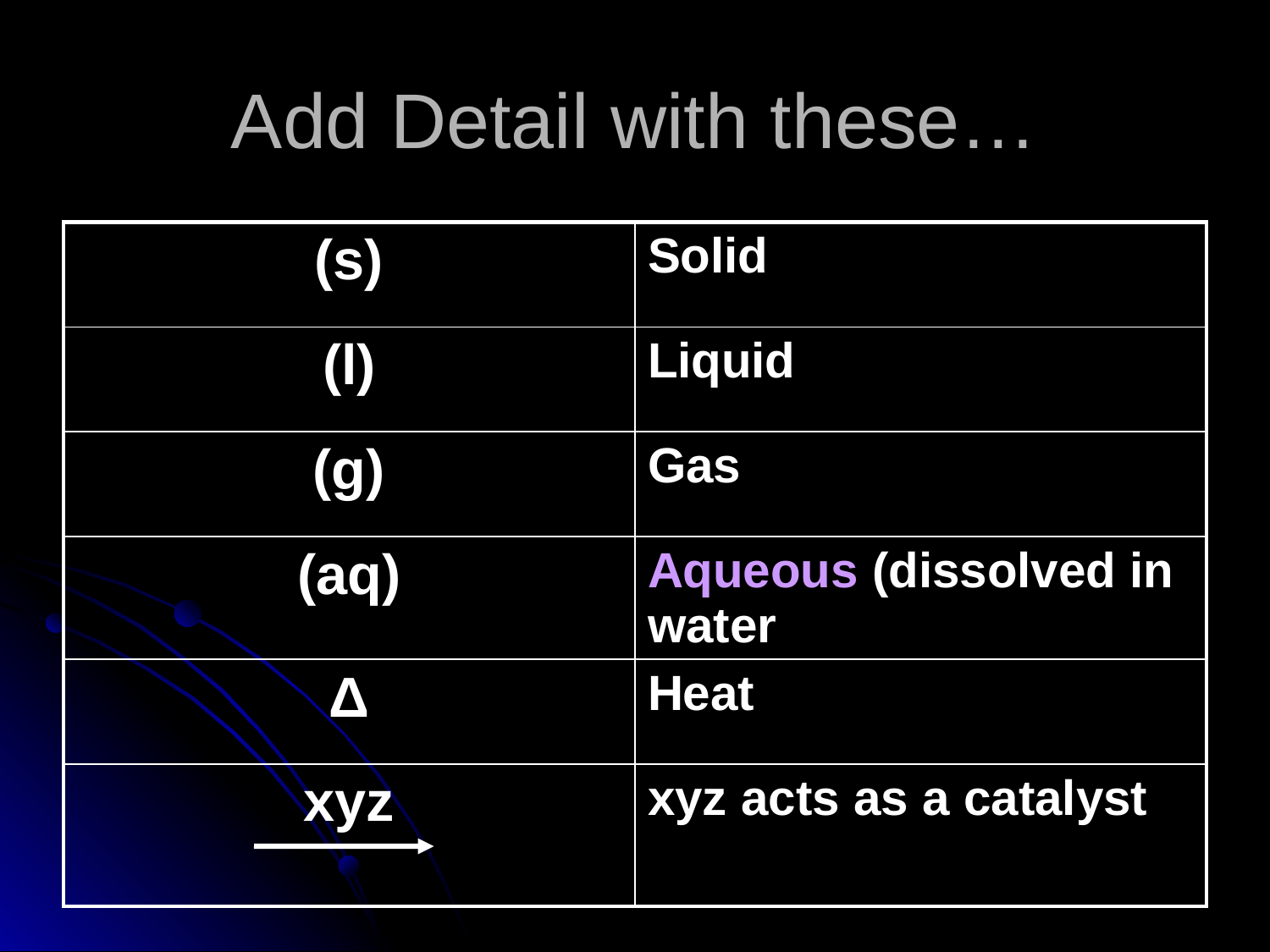

# Add Detail with these…
| (s) | Solid |
| --- | --- |
| (l) | Liquid |
| (g) | Gas |
| (aq) | Aqueous (dissolved in water |
| Δ | Heat |
| xyz | xyz acts as a catalyst |